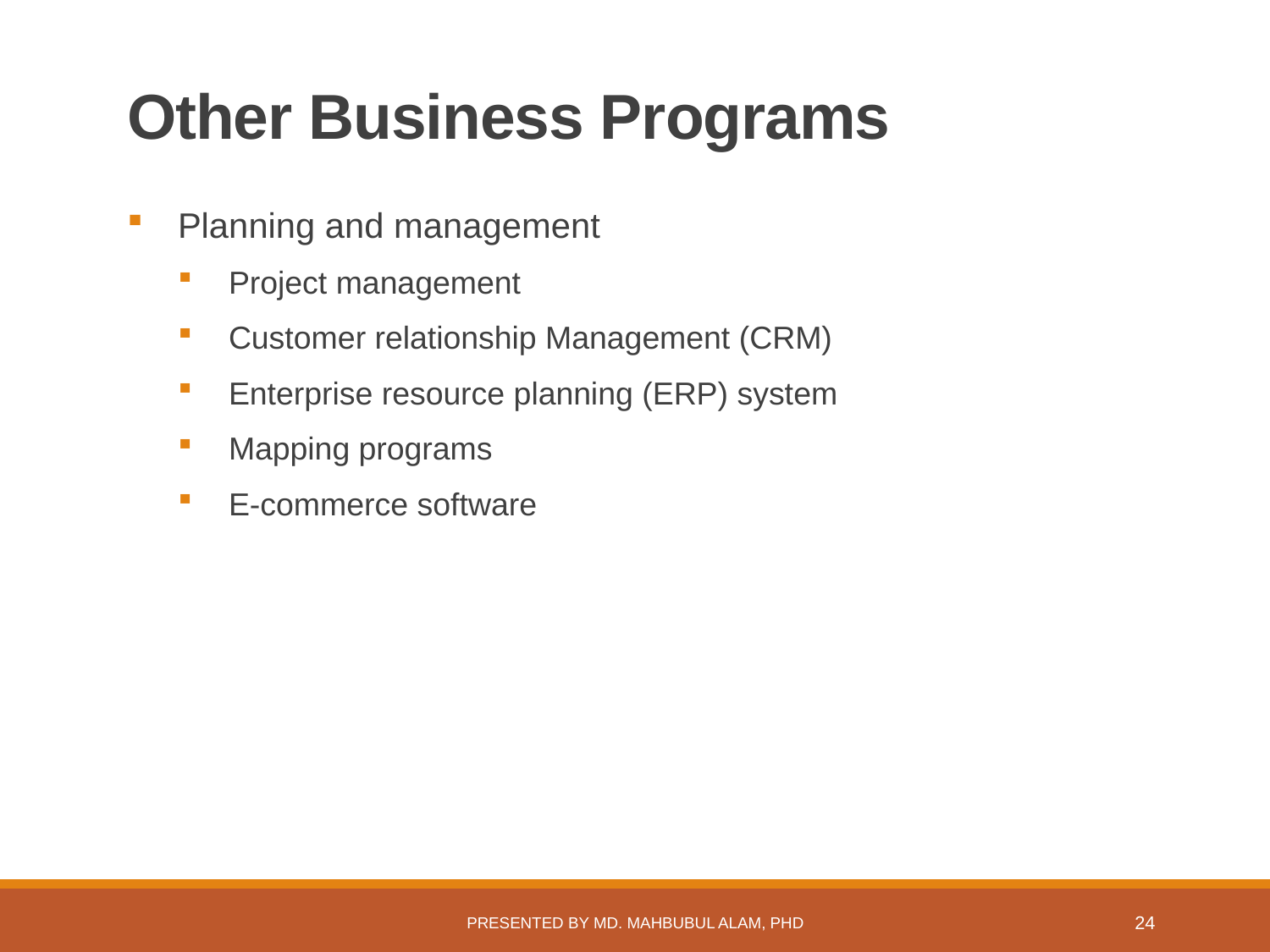

# Other Business Programs
Planning and management
Project management
Customer relationship Management (CRM)
Enterprise resource planning (ERP) system
Mapping programs
E-commerce software

Presented by Md. Mahbubul Alam, PhD
24